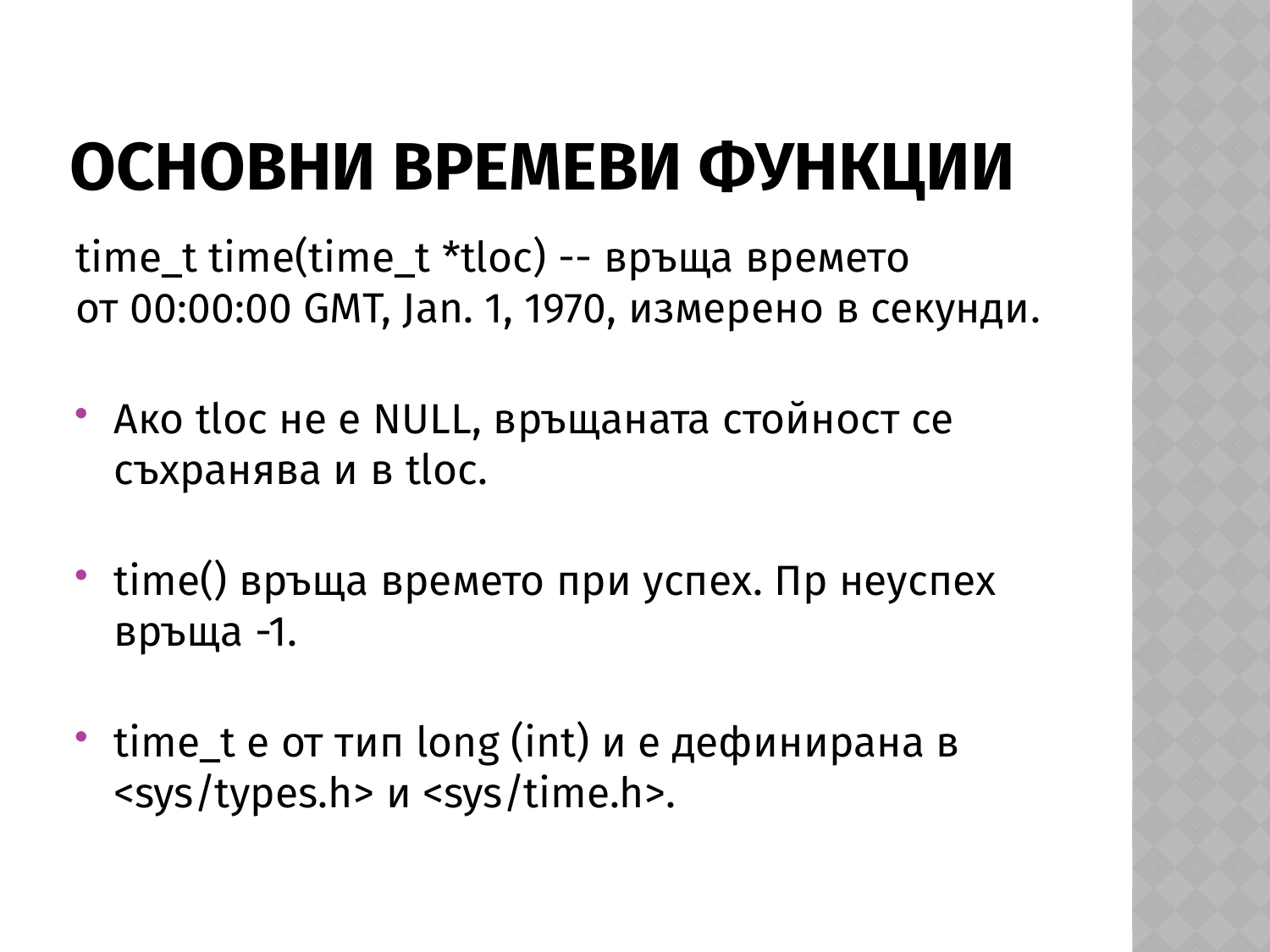

# Основни времеви функции
time_t time(time_t *tloc) -- връща времето от 00:00:00 GMT, Jan. 1, 1970, измерено в секунди.
Ако tloc не е NULL, връщаната стойност се съхранява и в tloc.
time() връща времето при успех. Пр неуспех връща -1.
time_t е от тип long (int) и е дефинирана в <sys/types.h> и <sys/time.h>.